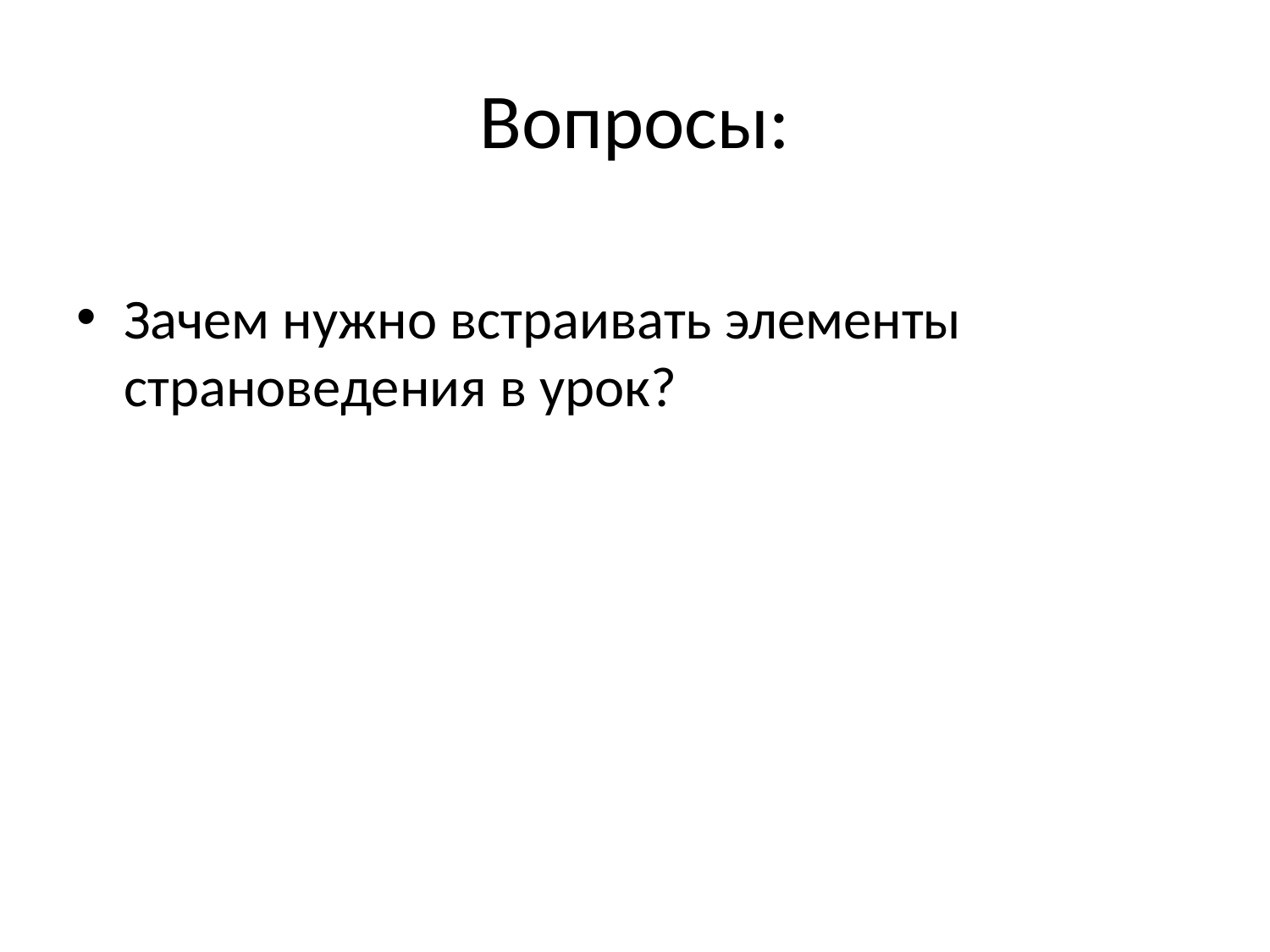

# Вопросы:
Зачем нужно встраивать элементы страноведения в урок?